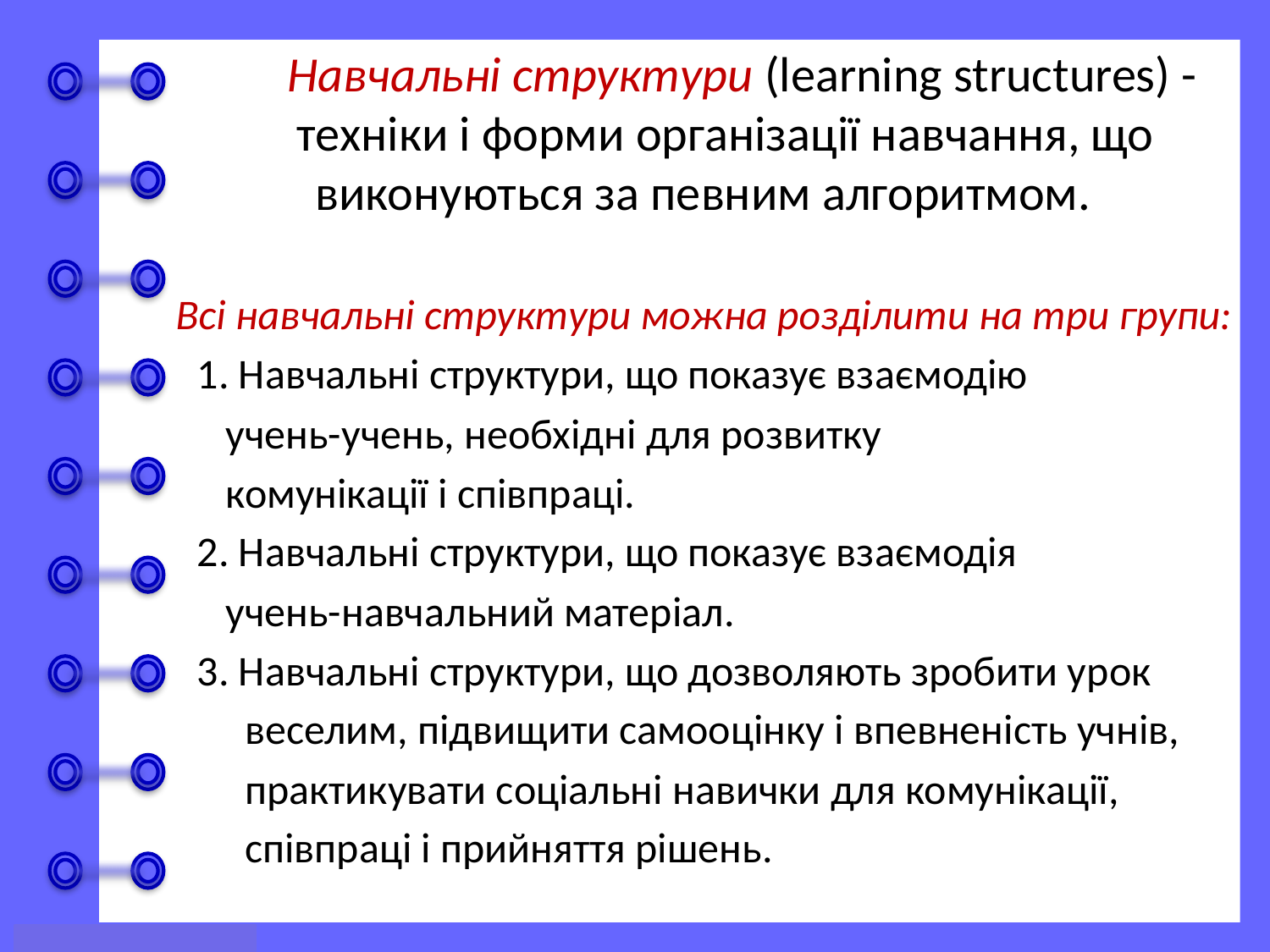

Навчальні структури (learning structures) -     техніки і форми організації навчання, що  виконуються за певним алгоритмом.

Всі навчальні структури можна розділити на три групи:
     1. Навчальні структури, що показує взаємодію
        учень-учень, необхідні для розвитку
        комунікації і співпраці.
     2. Навчальні структури, що показує взаємодія
        учень-навчальний матеріал.
     3. Навчальні структури, що дозволяють зробити урок
          веселим, підвищити самооцінку і впевненість учнів,
          практикувати соціальні навички для комунікації,
          співпраці і прийняття рішень.